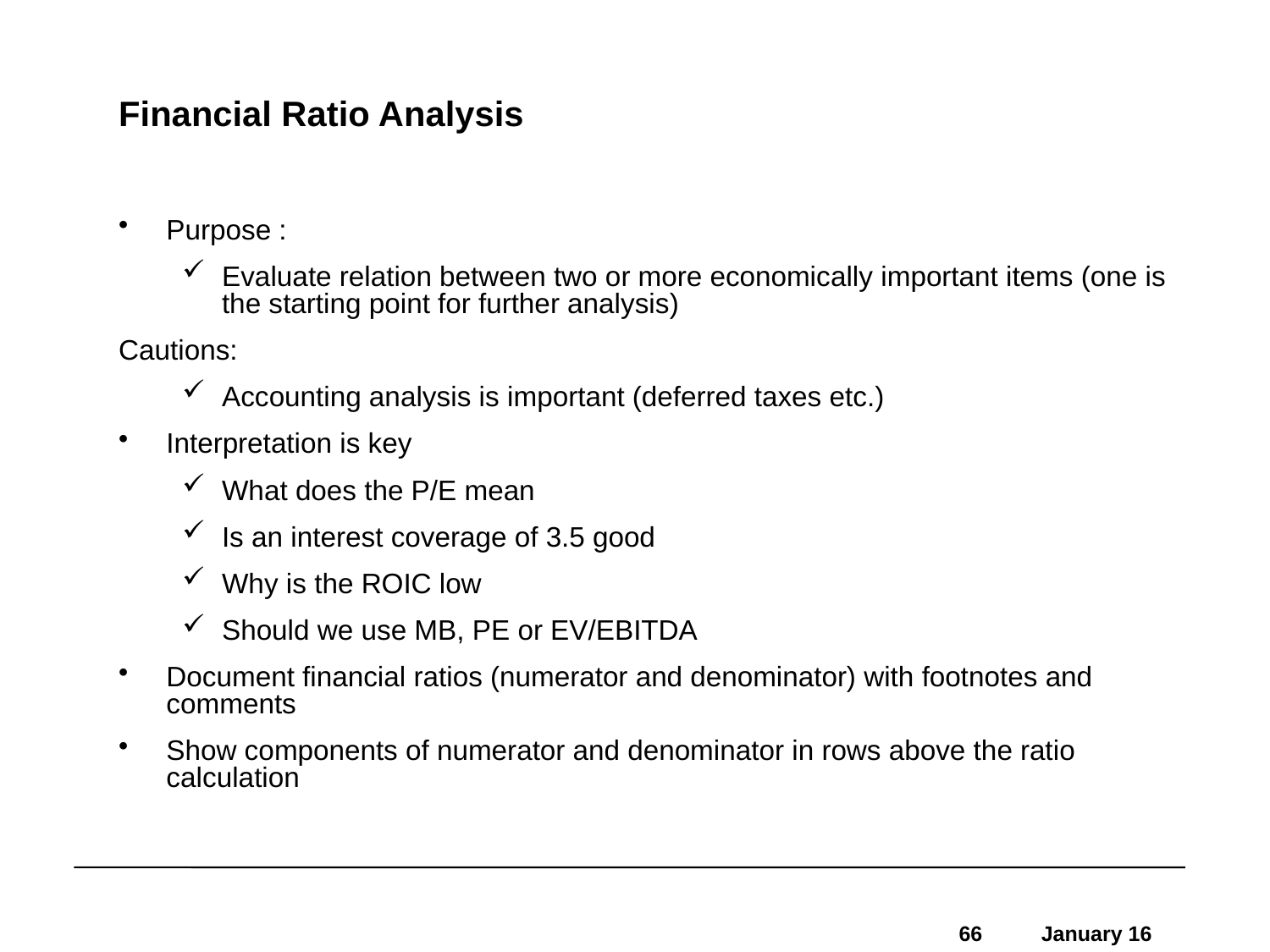

# Financial Ratio Analysis
Purpose :
Evaluate relation between two or more economically important items (one is the starting point for further analysis)
Cautions:
Accounting analysis is important (deferred taxes etc.)
Interpretation is key
What does the P/E mean
Is an interest coverage of 3.5 good
Why is the ROIC low
Should we use MB, PE or EV/EBITDA
Document financial ratios (numerator and denominator) with footnotes and comments
Show components of numerator and denominator in rows above the ratio calculation